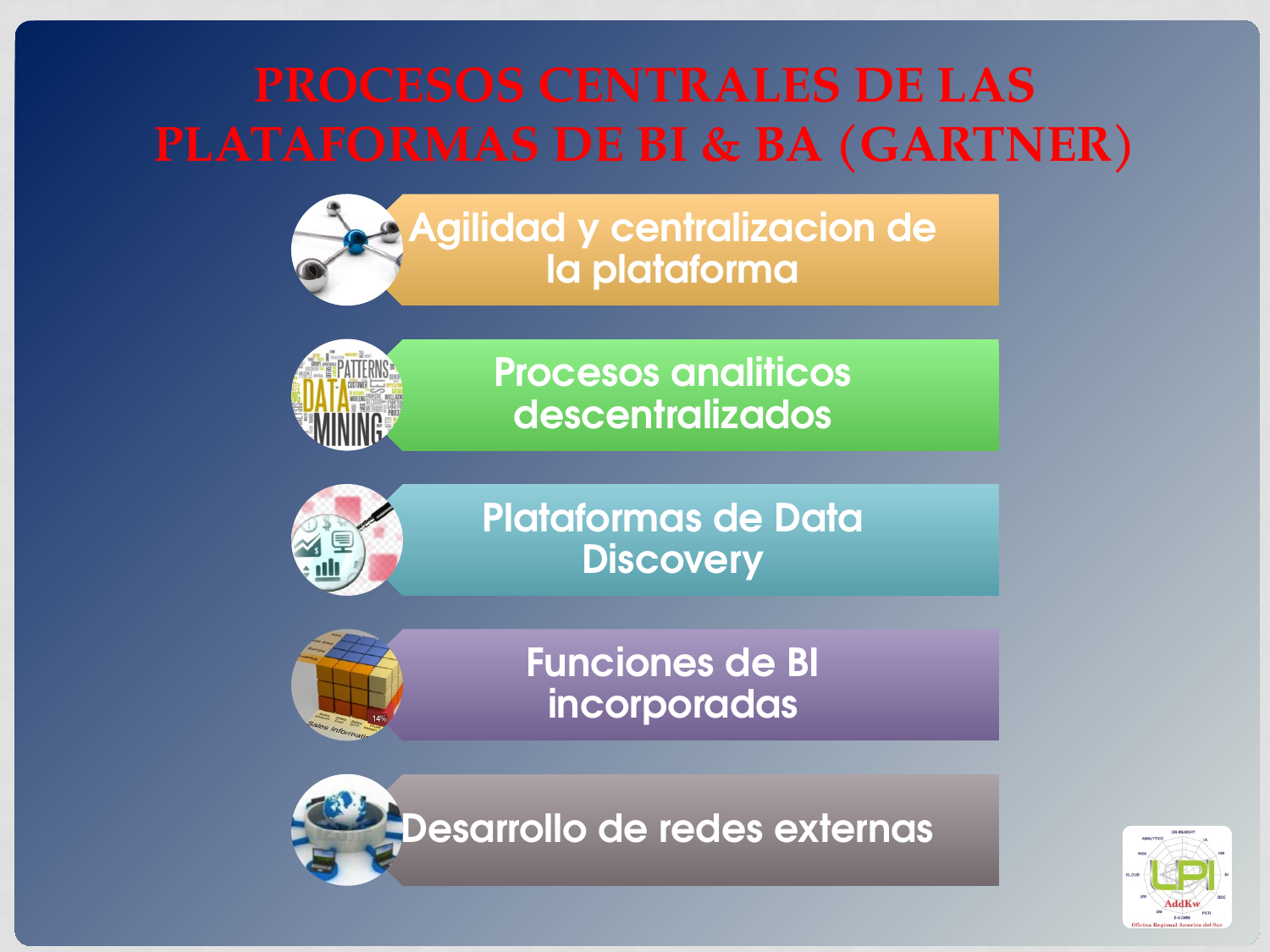

PROCESOS centrales DE LAS PLATAFORMAS DE BI & BA (GARTNER)
Agilidad y centralizacion de la plataforma
Procesos analiticos descentralizados
Plataformas de Data Discovery
Funciones de BI incorporadas
Desarrollo de redes externas